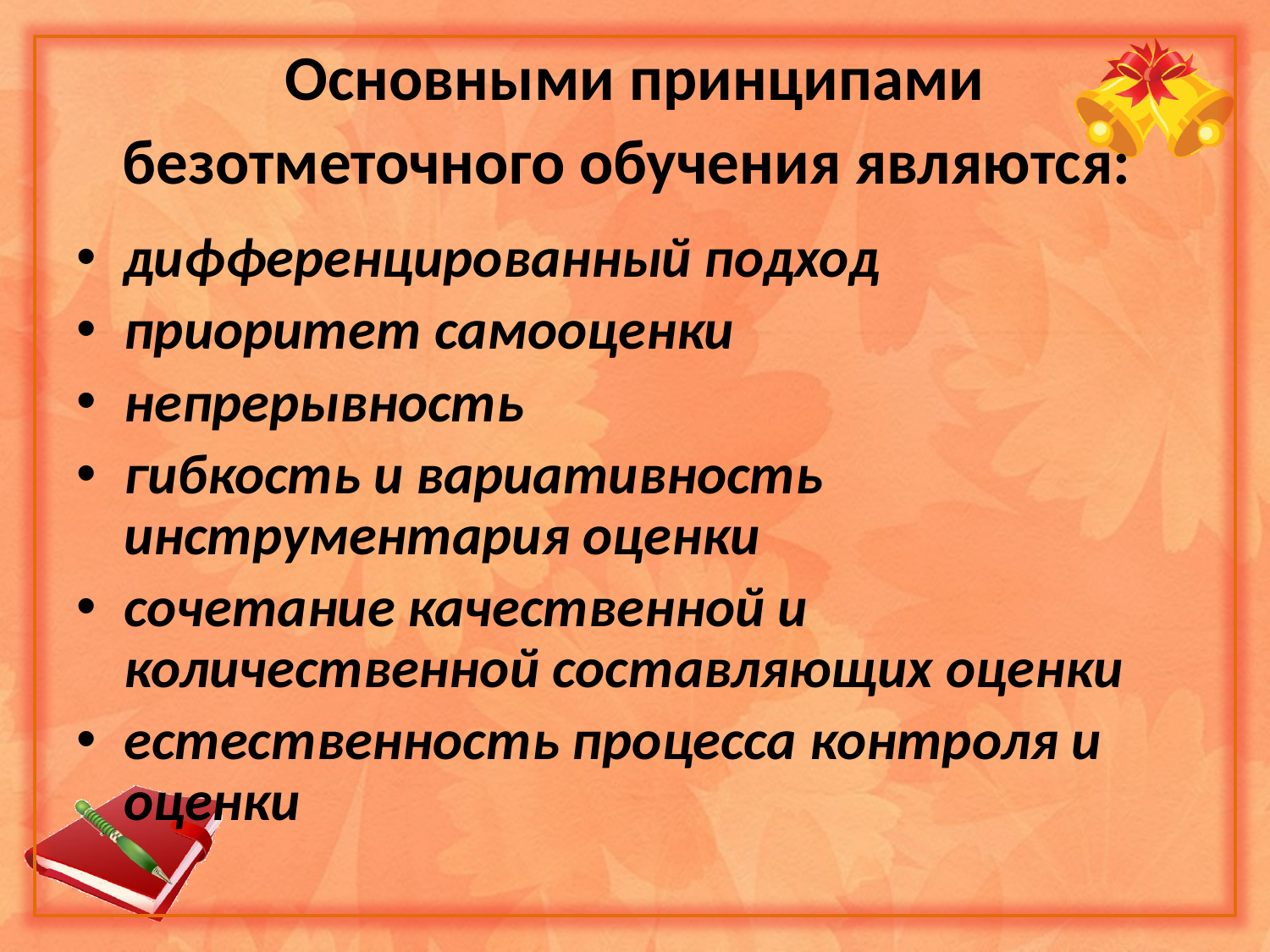

Основными принципами безотметочного обучения являются:
дифференцированный подход
приоритет самооценки
непрерывность
гибкость и вариативность инструментария оценки
сочетание качественной и количественной составляющих оценки
естественность процесса контроля и оценки